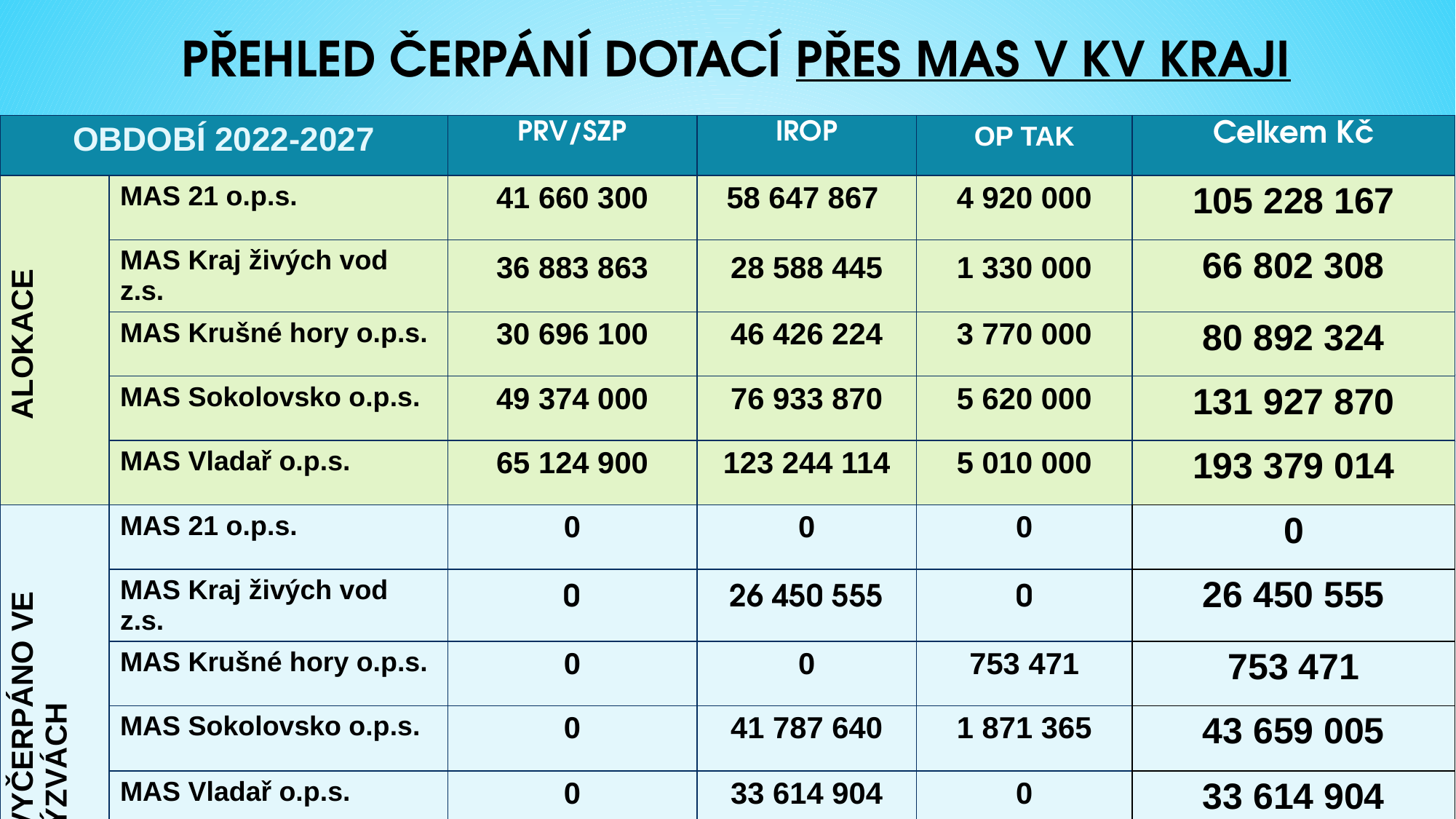

# PŘEHLED ČERPÁNÍ DOTACÍ PŘES MAS V KV KRAJI
| OBDOBÍ 2022-2027 |  | PRV/SZP | IROP | OP TAK | Celkem Kč |
| --- | --- | --- | --- | --- | --- |
| ALOKACE | MAS 21 o.p.s. | 41 660 300 | 58 647 867 | 4 920 000 | 105 228 167 |
|  | MAS Kraj živých vod z.s. | 36 883 863 | 28 588 445 | 1 330 000 | 66 802 308 |
|  | MAS Krušné hory o.p.s. | 30 696 100 | 46 426 224 | 3 770 000 | 80 892 324 |
|  | MAS Sokolovsko o.p.s. | 49 374 000 | 76 933 870 | 5 620 000 | 131 927 870 |
|  | MAS Vladař o.p.s. | 65 124 900 | 123 244 114 | 5 010 000 | 193 379 014 |
| DOSUD VYČERPÁNO VE VÝZVÁCH | MAS 21 o.p.s. | 0 | 0 | 0 | 0 |
|  | MAS Kraj živých vod z.s. | 0 | 26 450 555 | 0 | 26 450 555 |
|  | MAS Krušné hory o.p.s. | 0 | 0 | 753 471 | 753 471 |
|  | MAS Sokolovsko o.p.s. | 0 | 41 787 640 | 1 871 365 | 43 659 005 |
|  | MAS Vladař o.p.s. | 0 | 33 614 904 | 0 | 33 614 904 |